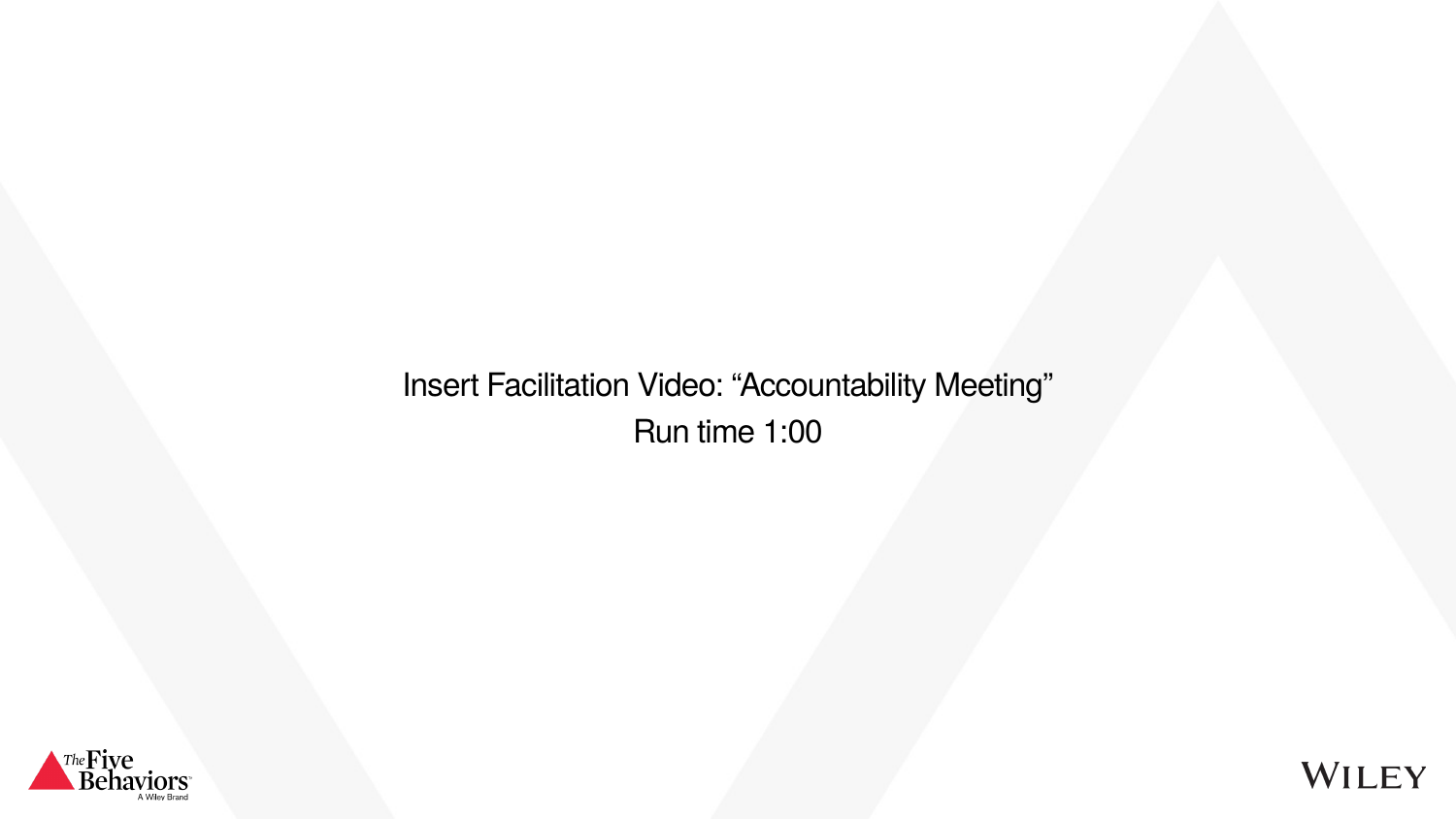

Insert Facilitation Video: “Accountability Meeting”
Run time 1:00